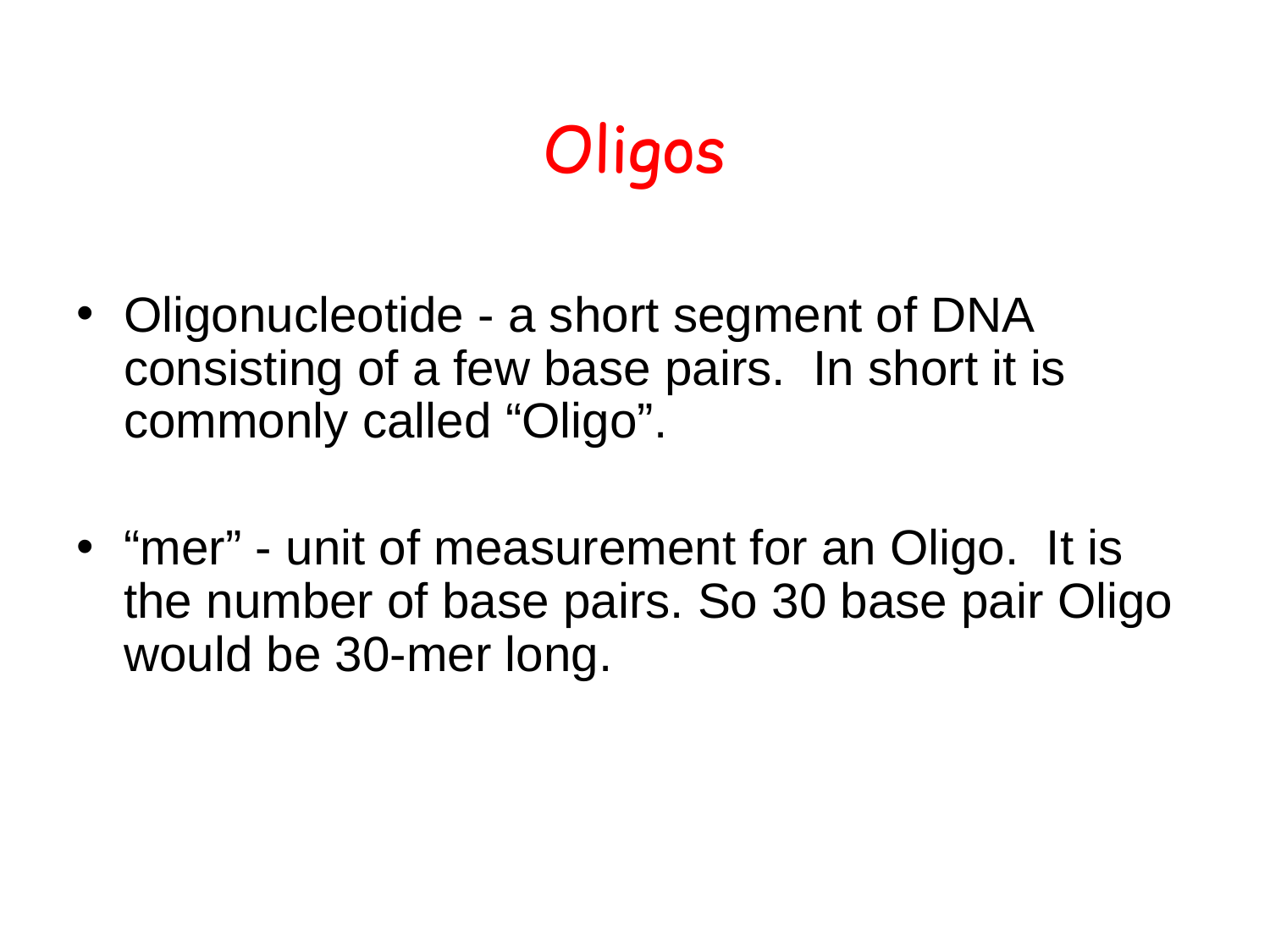

# Oligos

Oligonucleotide - a short segment of DNA consisting of a few base pairs.  In short it is commonly called “Oligo”.

“mer” - unit of measurement for an Oligo.  It is the number of base pairs. So 30 base pair Oligo would be 30-mer long.